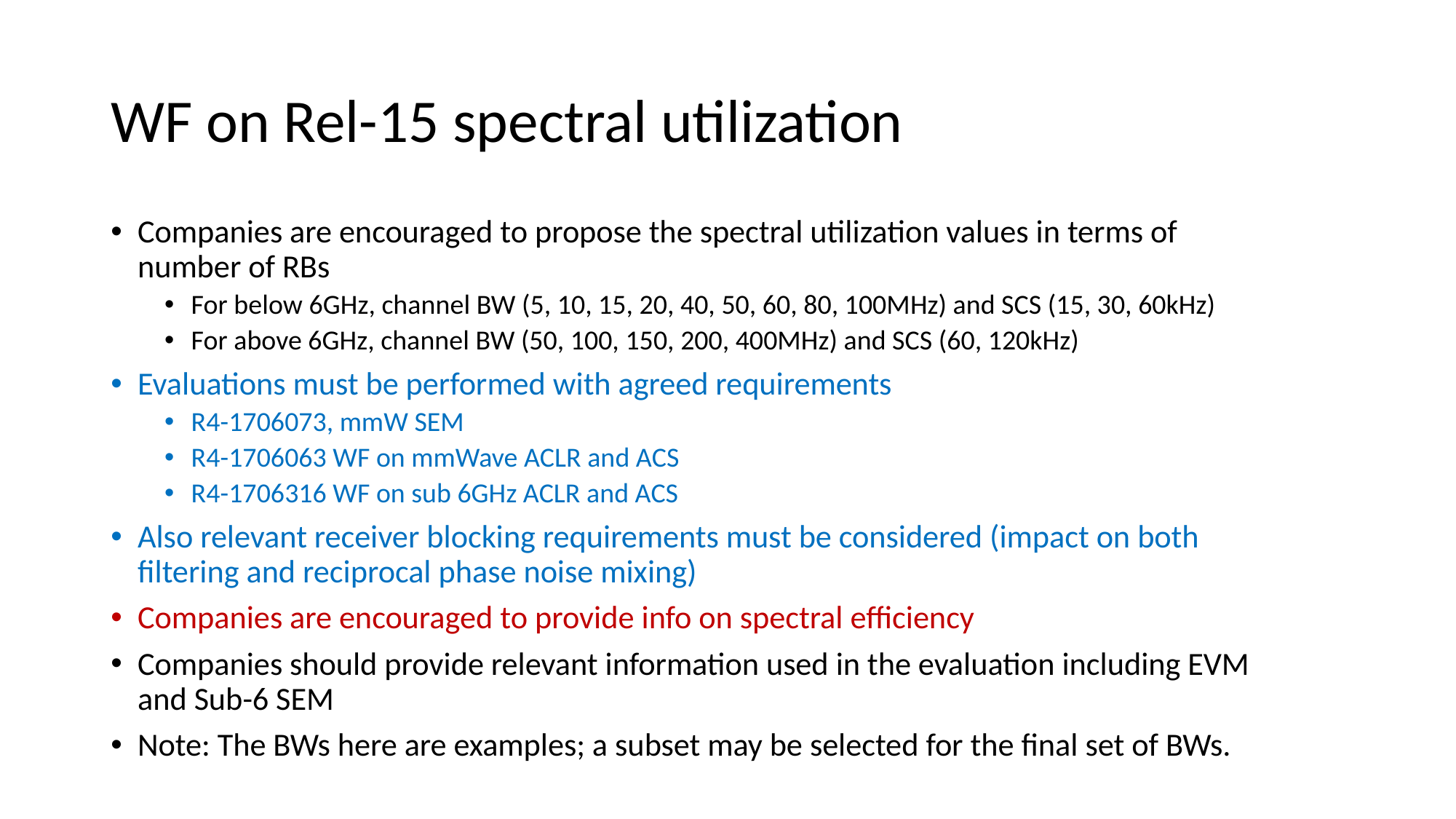

# WF on Rel-15 spectral utilization
Companies are encouraged to propose the spectral utilization values in terms of number of RBs
For below 6GHz, channel BW (5, 10, 15, 20, 40, 50, 60, 80, 100MHz) and SCS (15, 30, 60kHz)
For above 6GHz, channel BW (50, 100, 150, 200, 400MHz) and SCS (60, 120kHz)
Evaluations must be performed with agreed requirements
R4-1706073, mmW SEM
R4-1706063 WF on mmWave ACLR and ACS
R4-1706316 WF on sub 6GHz ACLR and ACS
Also relevant receiver blocking requirements must be considered (impact on both filtering and reciprocal phase noise mixing)
Companies are encouraged to provide info on spectral efficiency
Companies should provide relevant information used in the evaluation including EVM and Sub-6 SEM
Note: The BWs here are examples; a subset may be selected for the final set of BWs.